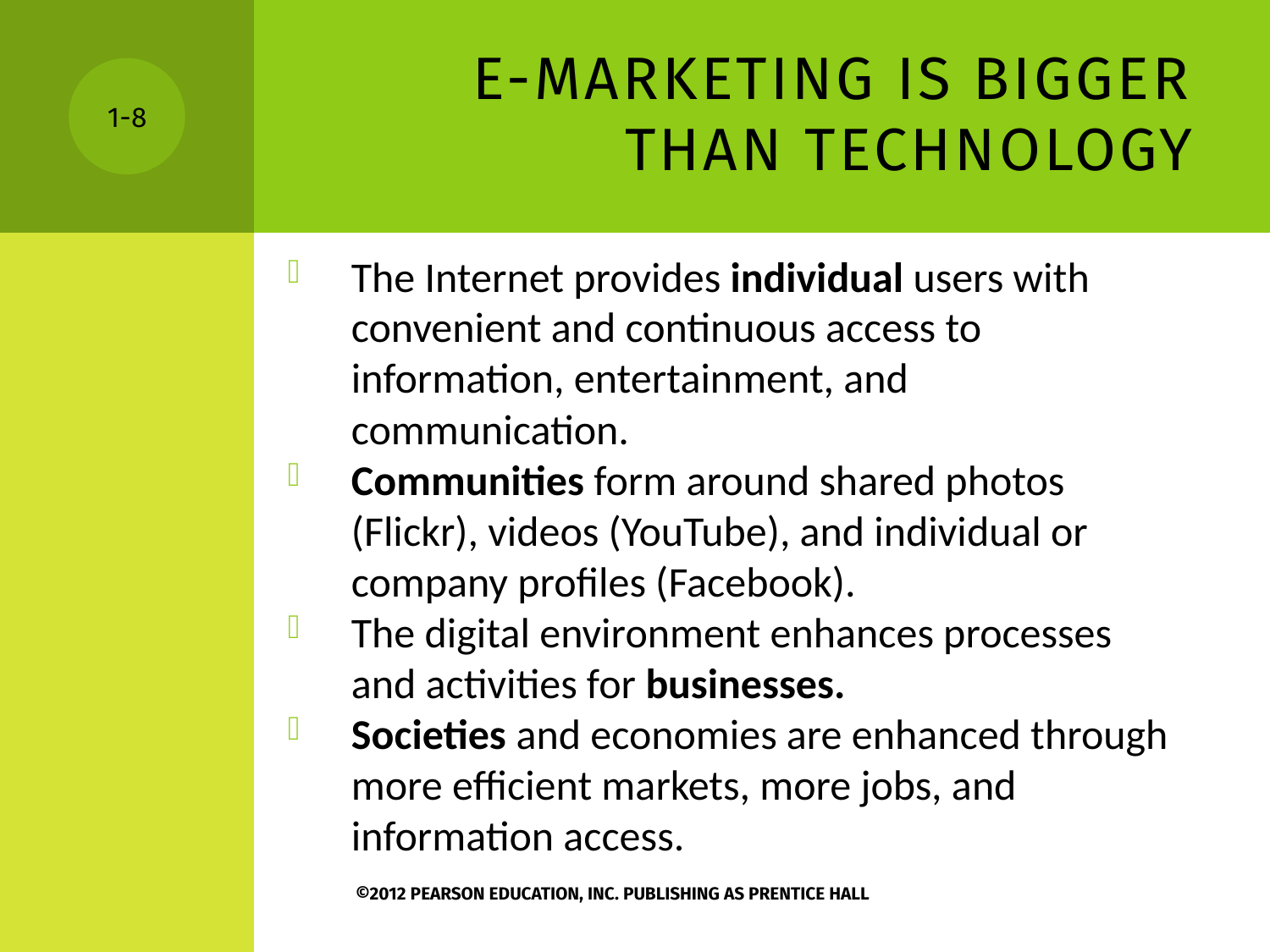

# E-Marketing Is Bigger than Technology
1-8
The Internet provides individual users with convenient and continuous access to information, entertainment, and communication.
Communities form around shared photos (Flickr), videos (YouTube), and individual or company profiles (Facebook).
The digital environment enhances processes and activities for businesses.
Societies and economies are enhanced through more efficient markets, more jobs, and information access.
 ©2012 PEARSON EDUCATION, INC. PUBLISHING AS PRENTICE HALL